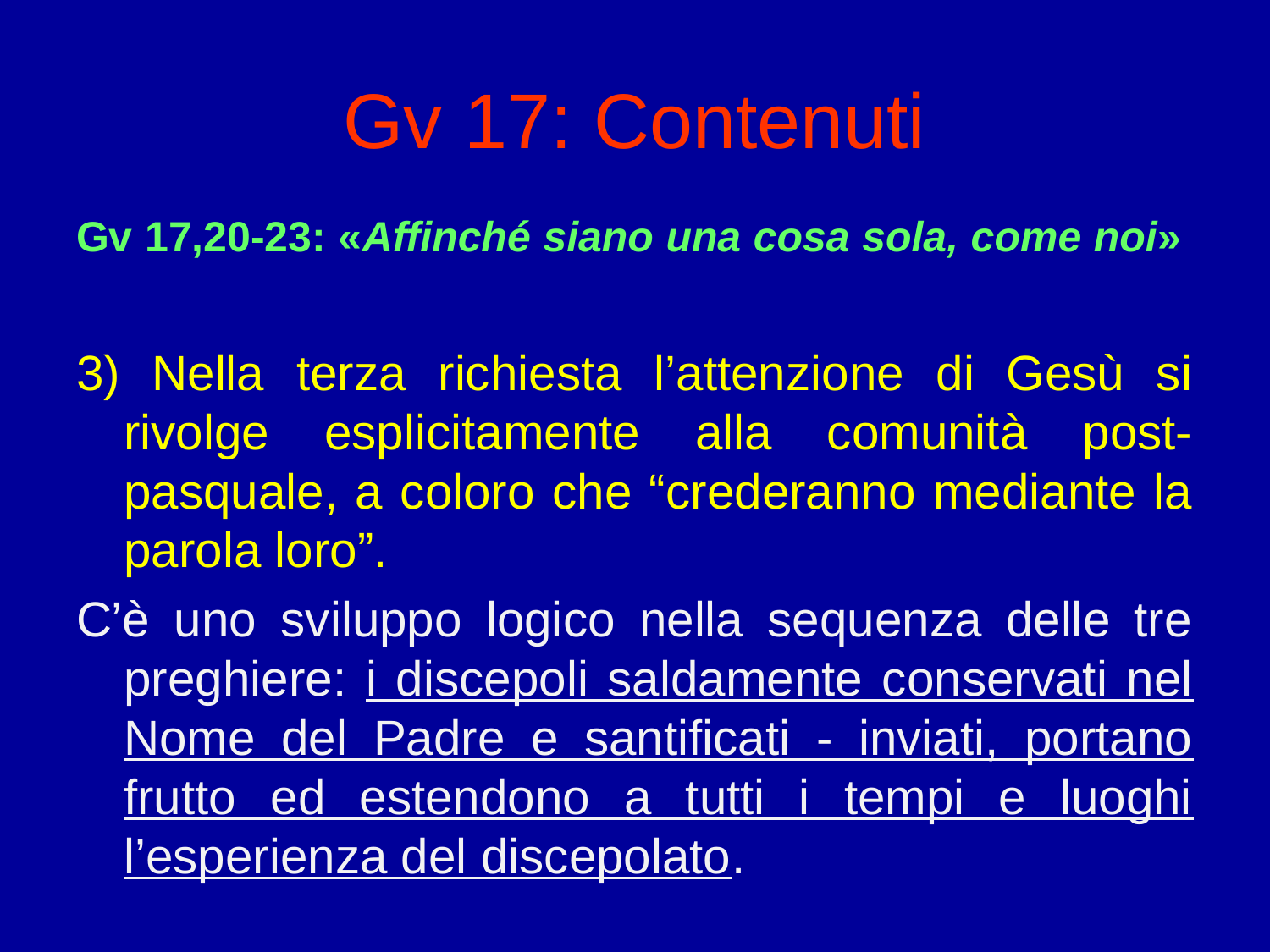

# Gv 17: Contenuti
Gv 17,20-23: «Affinché siano una cosa sola, come noi»

3) Nella terza richiesta l’attenzione di Gesù si rivolge esplicitamente alla comunità post-pasquale, a coloro che “crederanno mediante la parola loro”.
C’è uno sviluppo logico nella sequenza delle tre preghiere: i discepoli saldamente conservati nel Nome del Padre e santificati - inviati, portano frutto ed estendono a tutti i tempi e luoghi l’esperienza del discepolato.